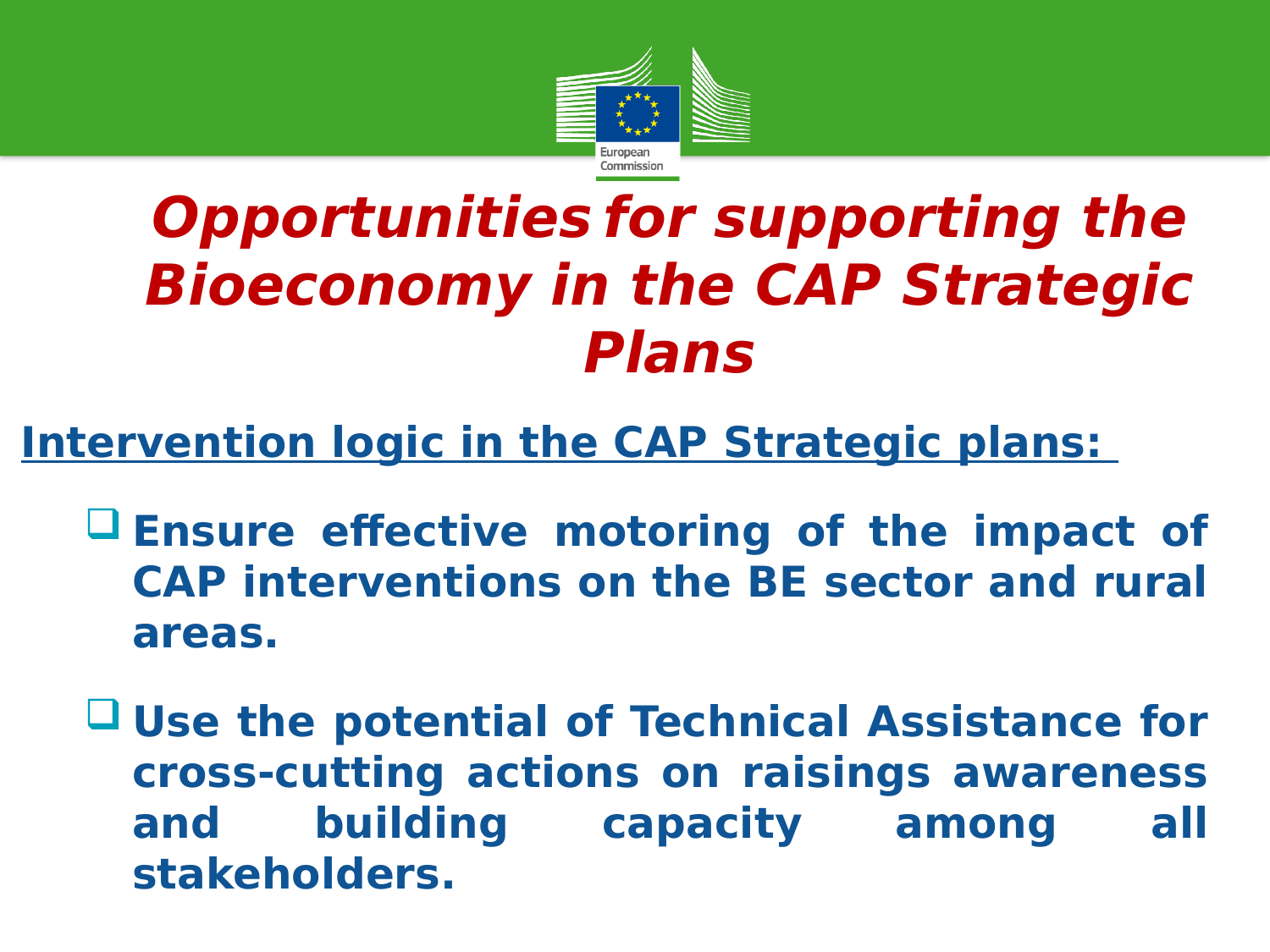

Opportunities for supporting the Bioeconomy in the CAP Strategic Plans

Intervention logic in the CAP Strategic plans:

Ensure effective motoring of the impact of CAP interventions on the BE sector and rural areas.

Use the potential of Technical Assistance for cross-cutting actions on raisings awareness and building capacity among all stakeholders.